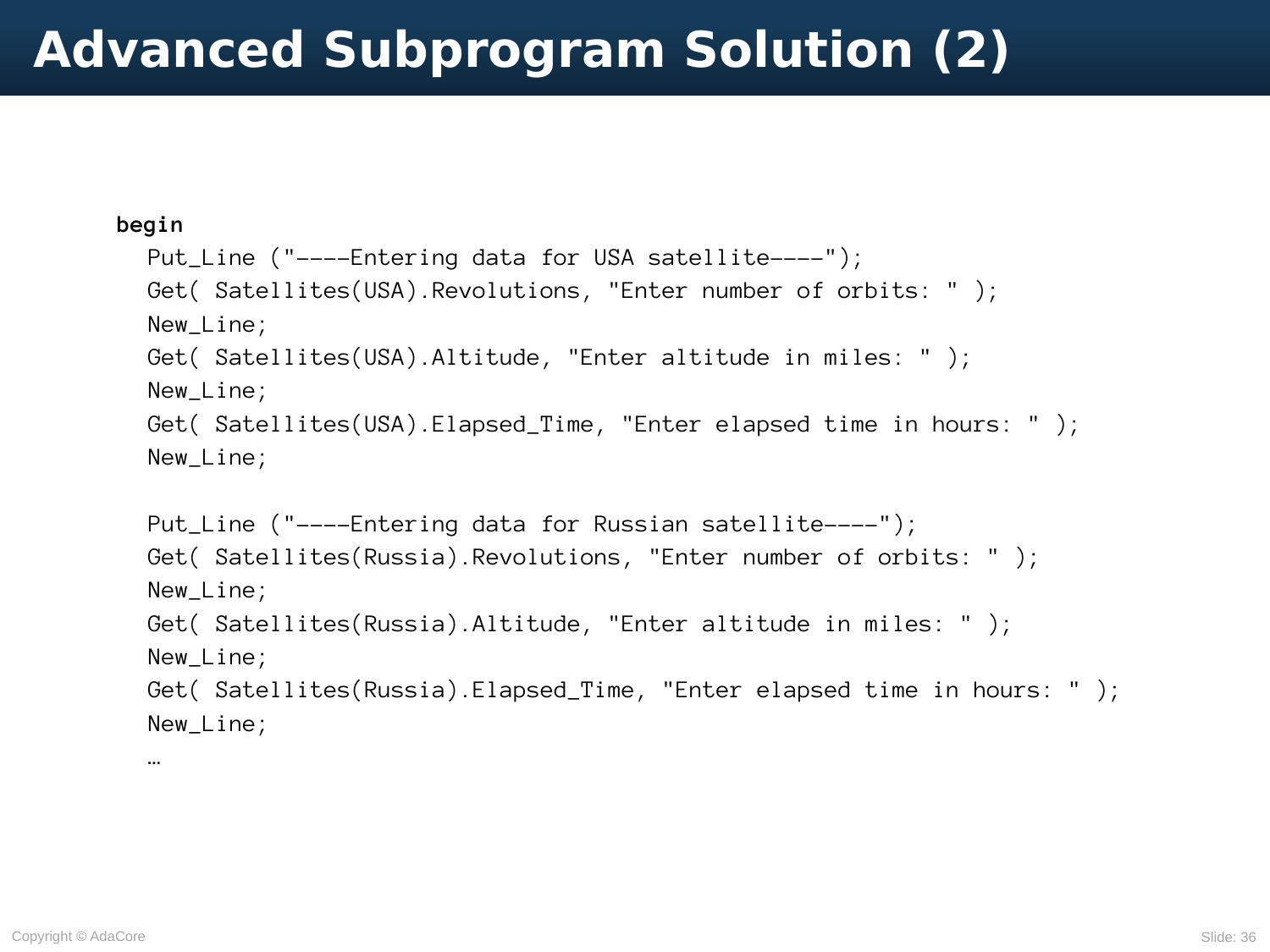

# Advanced Subprogram Solution (2)
begin
	Put_Line ("----Entering data for USA satellite----");
	Get( Satellites(USA).Revolutions, "Enter number of orbits: " );
	New_Line;
	Get( Satellites(USA).Altitude, "Enter altitude in miles: " );
	New_Line;
	Get( Satellites(USA).Elapsed_Time, "Enter elapsed time in hours: " );
	New_Line;

	Put_Line ("----Entering data for Russian satellite----");
	Get( Satellites(Russia).Revolutions, "Enter number of orbits: " );
	New_Line;
	Get( Satellites(Russia).Altitude, "Enter altitude in miles: " );
	New_Line;
	Get( Satellites(Russia).Elapsed_Time, "Enter elapsed time in hours: " );
	New_Line;
	…